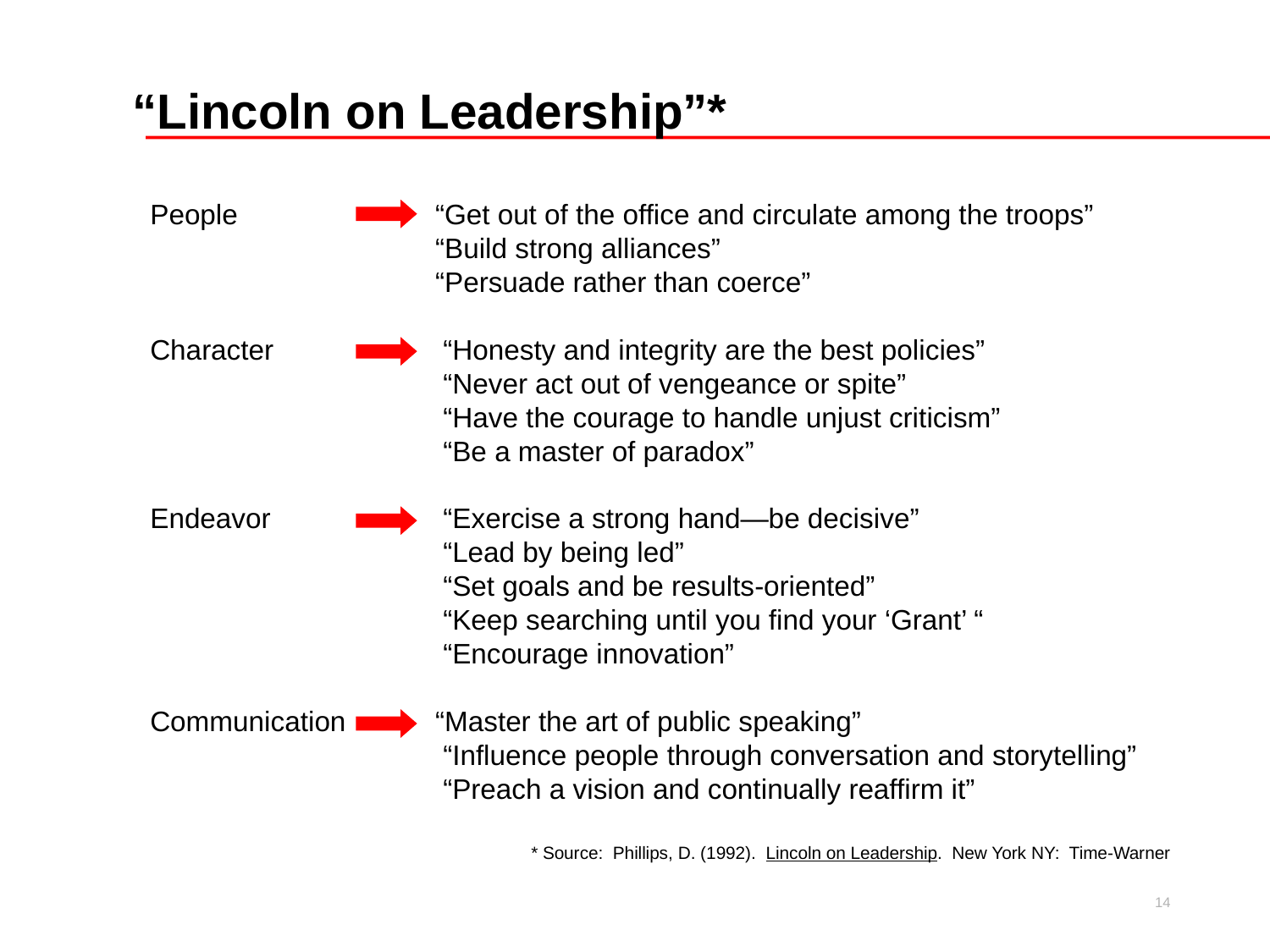

“Lincoln on Leadership”*
People	“Get out of the office and circulate among the troops”
			“Build strong alliances”
			“Persuade rather than coerce”

Character 	 “Honesty and integrity are the best policies”
			 “Never act out of vengeance or spite”
			 “Have the courage to handle unjust criticism”
			 “Be a master of paradox”

Endeavor 	 “Exercise a strong hand—be decisive”
			 “Lead by being led”
			 “Set goals and be results-oriented”
			 “Keep searching until you find your ‘Grant’ “
			 “Encourage innovation”

Communication	“Master the art of public speaking”
			 “Influence people through conversation and storytelling”
			 “Preach a vision and continually reaffirm it”

* Source:  Phillips, D. (1992).  Lincoln on Leadership.  New York NY:  Time-Warner
14